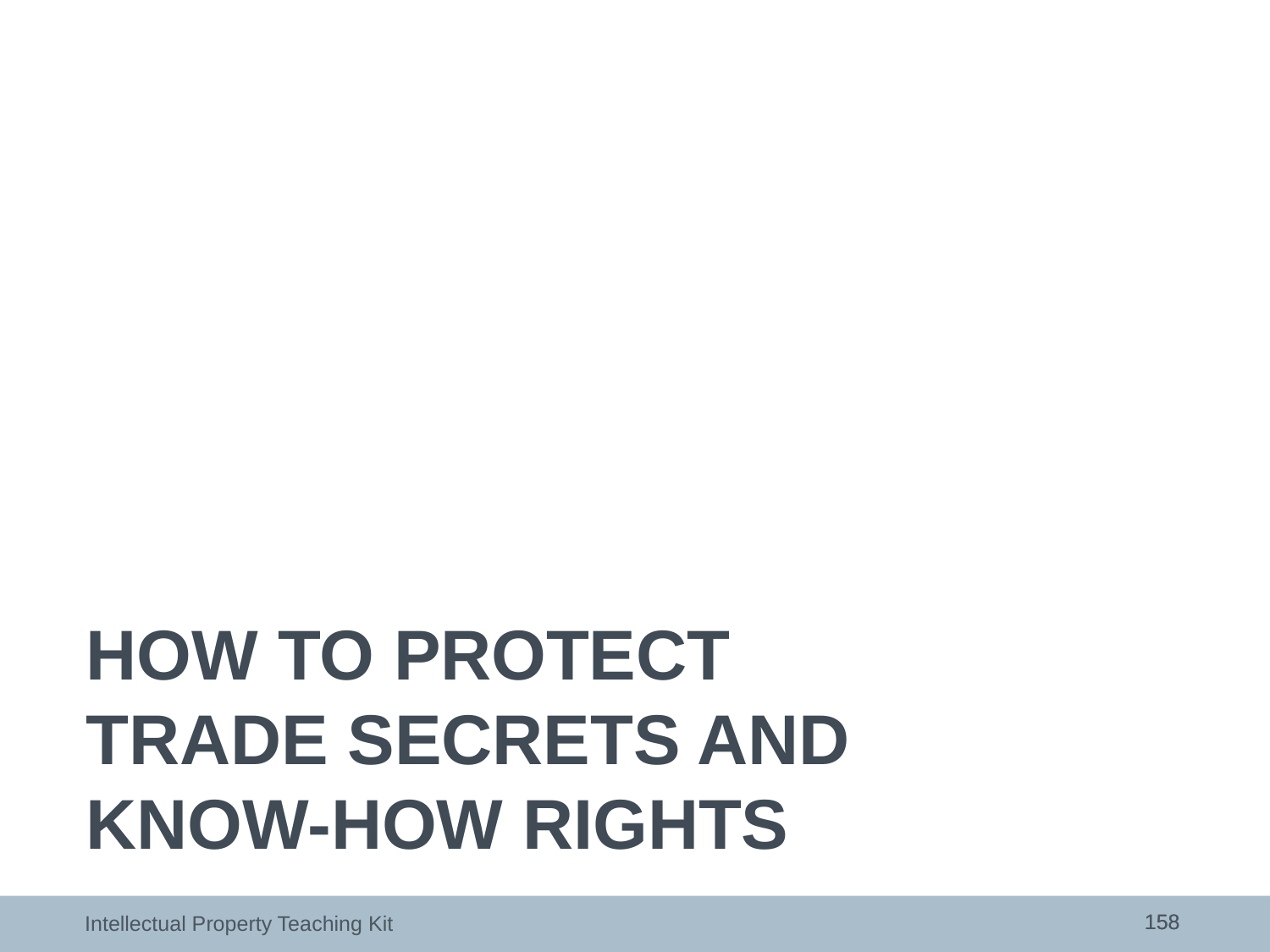

# How TO PROTECT TRADE SECRETS AND KNOW-HOW RIGHTS
158
158
Intellectual Property Teaching Kit